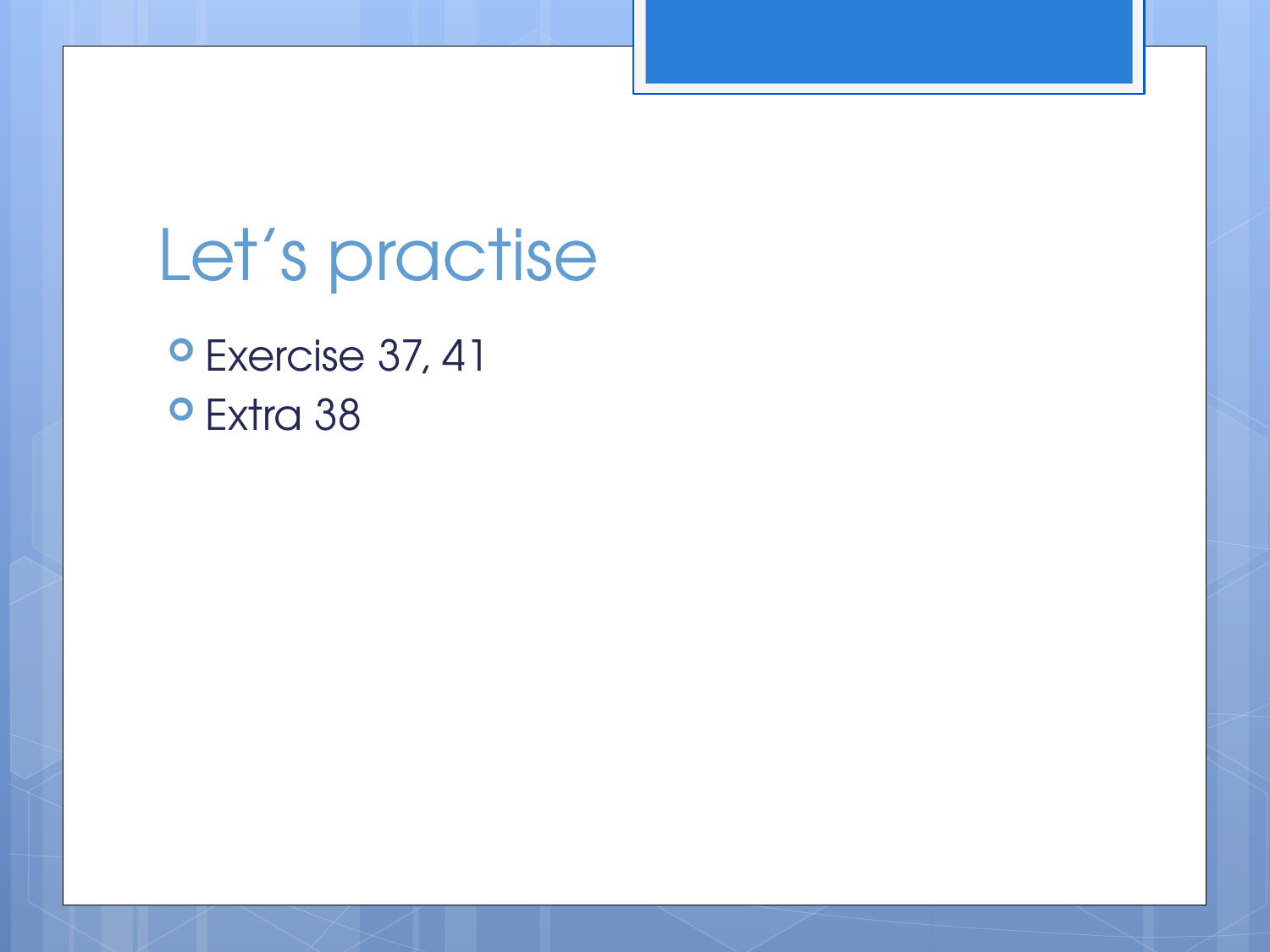

# Let’s practise
Exercise 37, 41
Extra 38